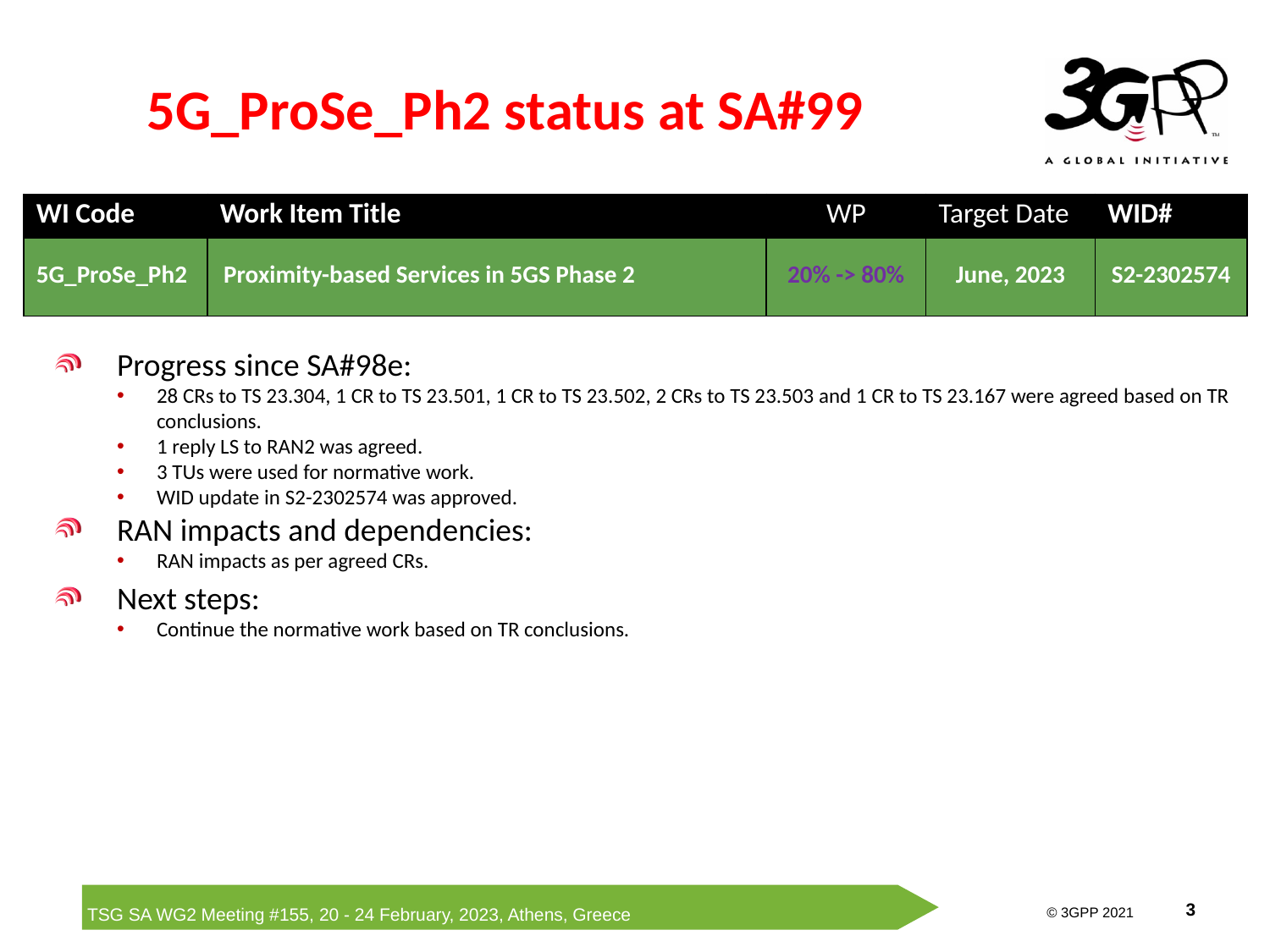

# 5G_ProSe_Ph2 status at SA#99
| WI Code | Work Item Title | WP | Target Date | WID# |
| --- | --- | --- | --- | --- |
| 5G\_ProSe\_Ph2 | Proximity-based Services in 5GS Phase 2 | 20% -> 80% | June, 2023 | S2-2302574 |
Progress since SA#98e:
28 CRs to TS 23.304, 1 CR to TS 23.501, 1 CR to TS 23.502, 2 CRs to TS 23.503 and 1 CR to TS 23.167 were agreed based on TR conclusions.
1 reply LS to RAN2 was agreed.
3 TUs were used for normative work.
WID update in S2-2302574 was approved.
RAN impacts and dependencies:
RAN impacts as per agreed CRs.
Next steps:
Continue the normative work based on TR conclusions.